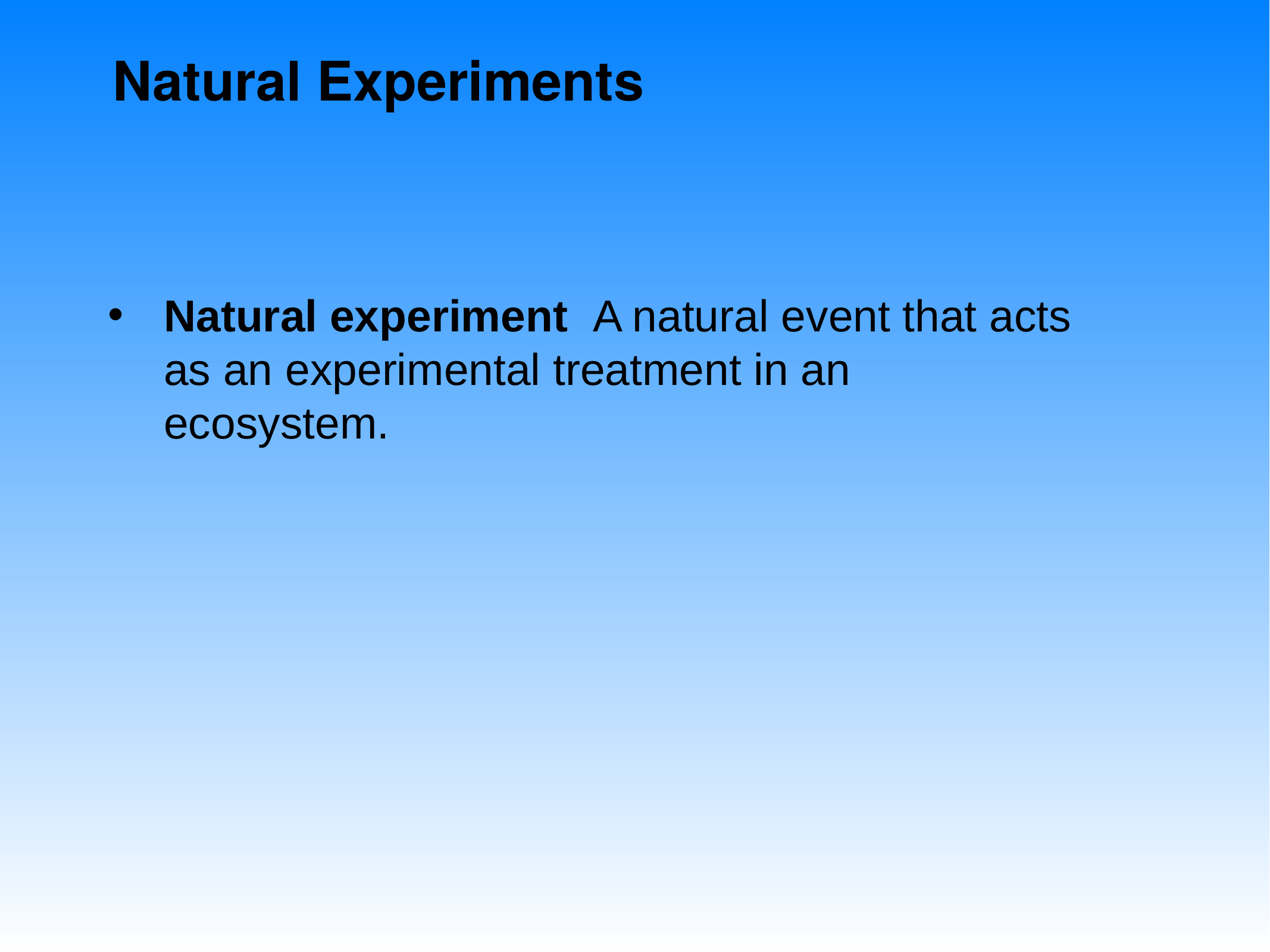

Natural Experiments
Natural experiment  A natural event that acts as an experimental treatment in an ecosystem.